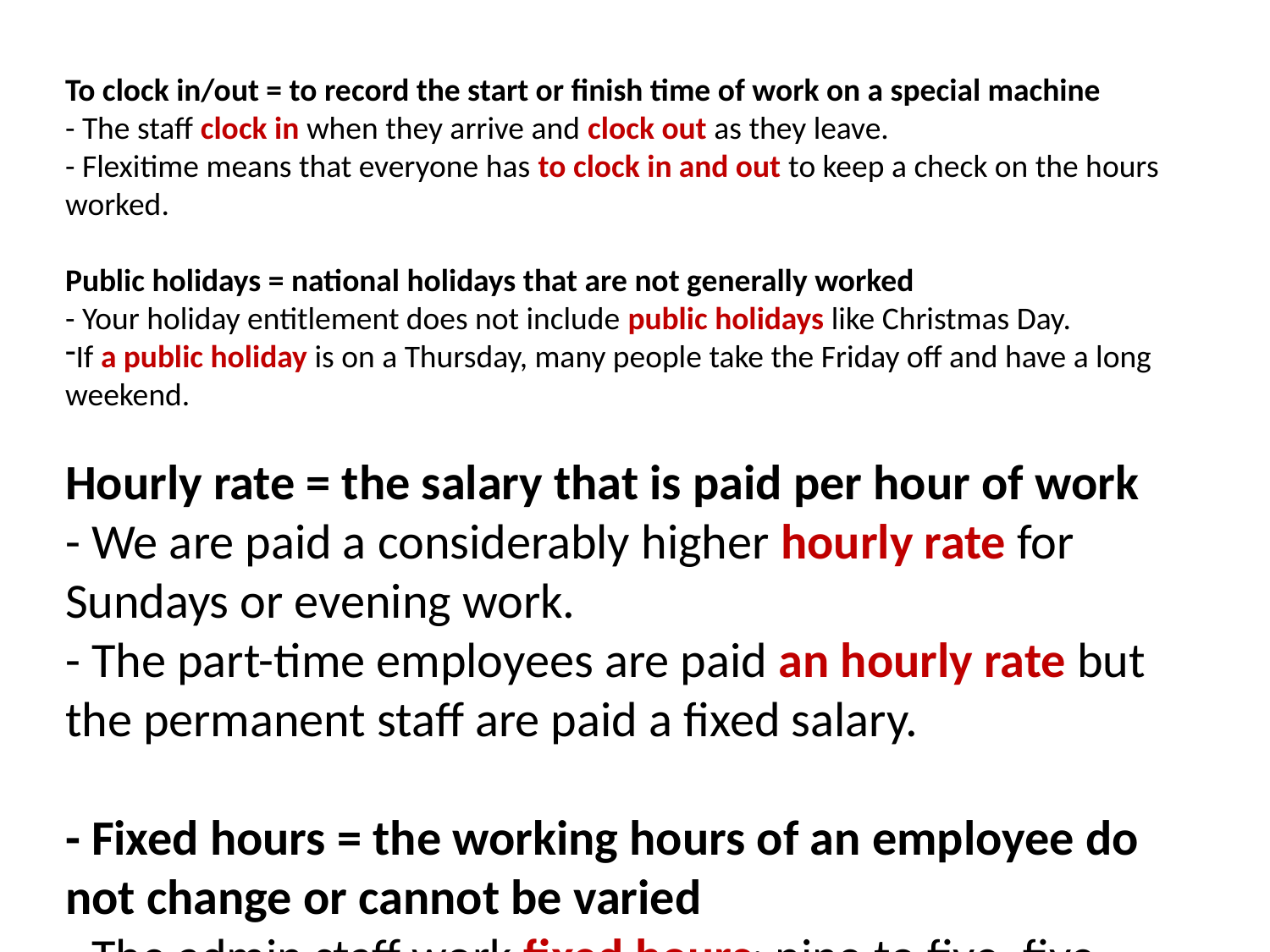

To clock in/out = to record the start or finish time of work on a special machine
- The staff clock in when they arrive and clock out as they leave.
- Flexitime means that everyone has to clock in and out to keep a check on the hours worked.

Public holidays = national holidays that are not generally worked
- Your holiday entitlement does not include public holidays like Christmas Day.
If a public holiday is on a Thursday, many people take the Friday off and have a long weekend.

Hourly rate = the salary that is paid per hour of work
- We are paid a considerably higher hourly rate for Sundays or evening work.
- The part-time employees are paid an hourly rate but the permanent staff are paid a fixed salary.

- Fixed hours = the working hours of an employee do not change or cannot be varied
- The admin staff work fixed hours; nine to five, five days a week.
- As a freelancer, I don't have any fixed hours but work when the work is there.